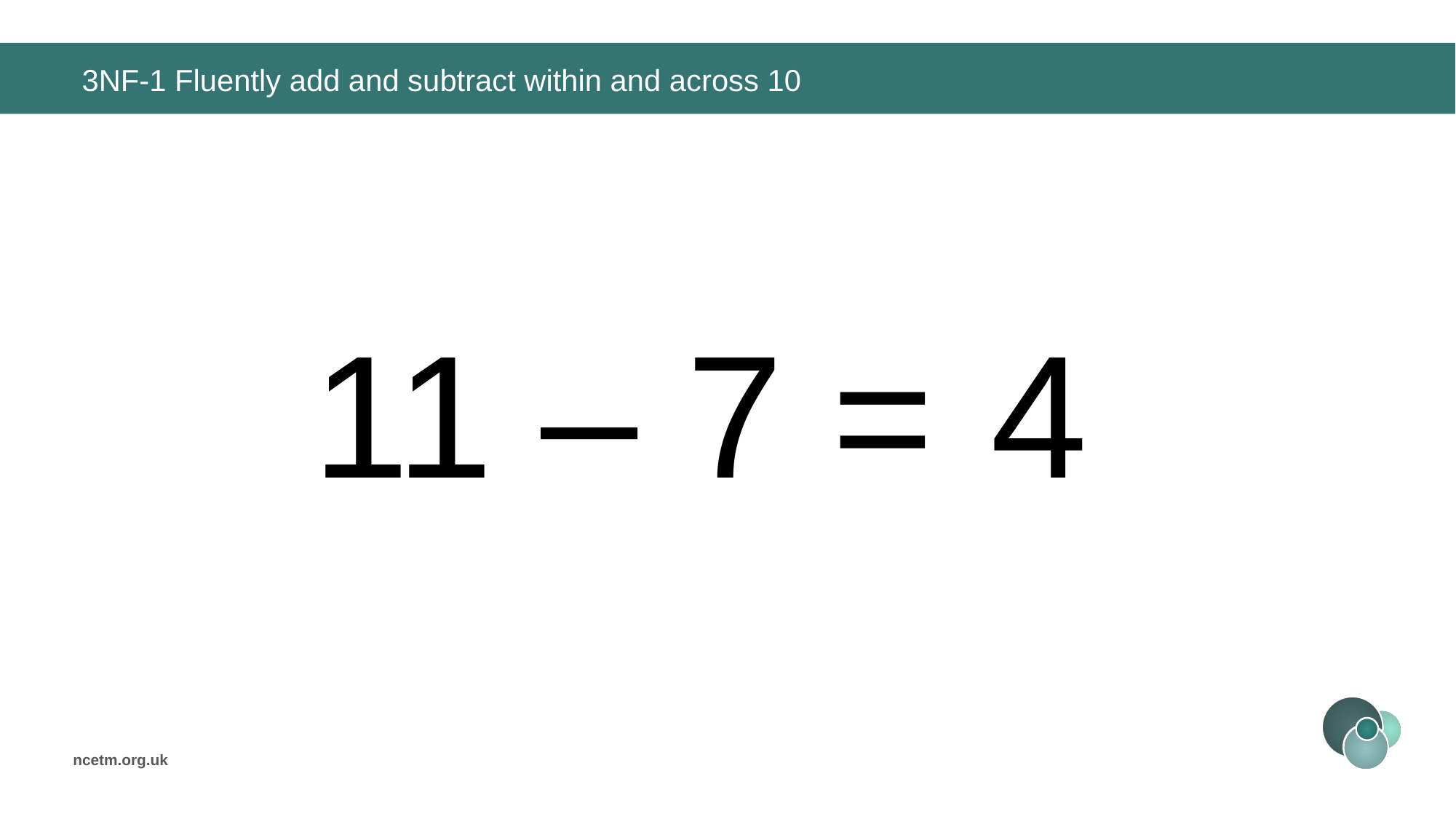

# 3NF-1 Fluently add and subtract within and across 10
11 – 7 =
4